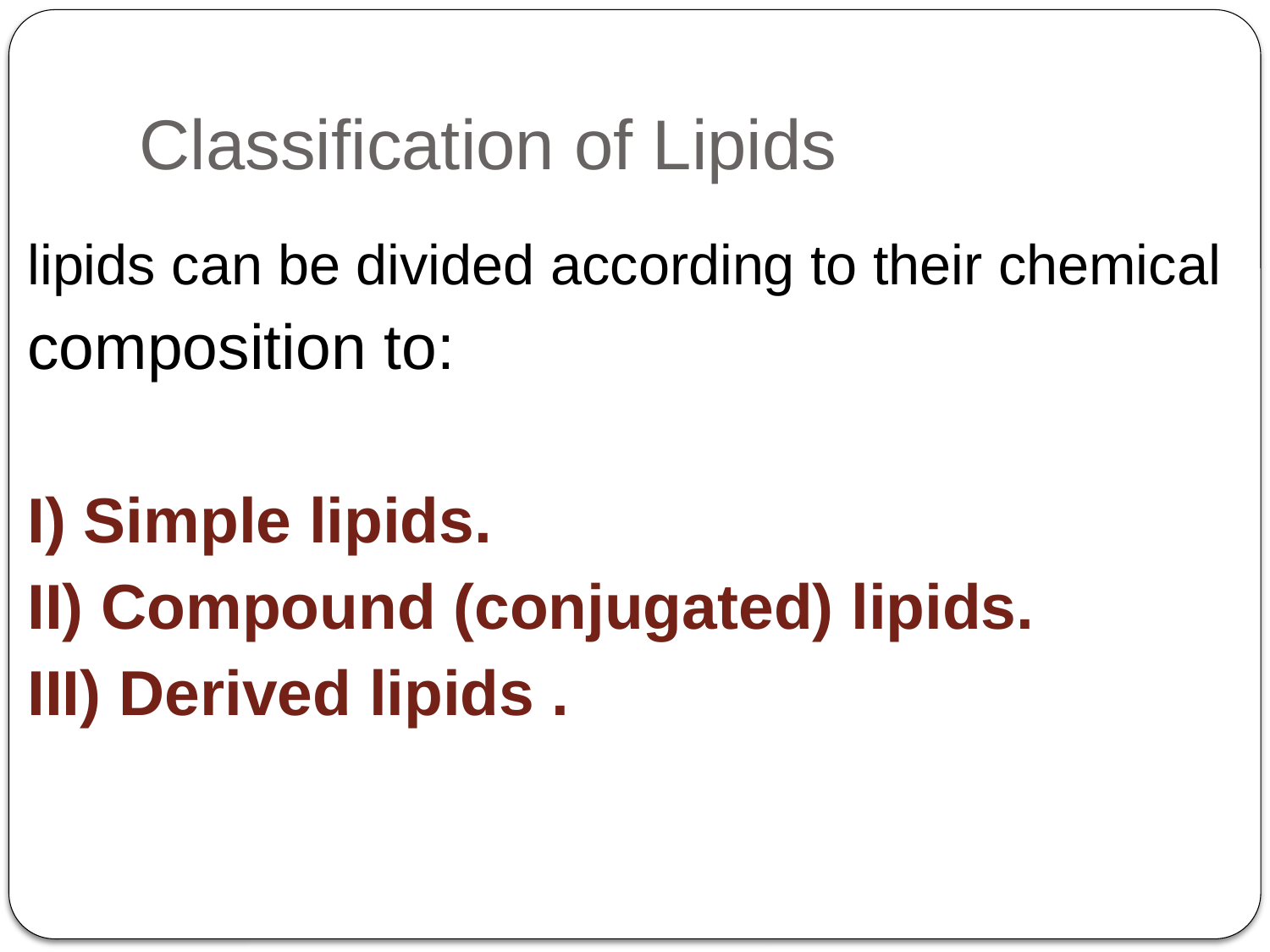

# Classification of Lipids
lipids can be divided according to their chemical
composition to:

I) Simple lipids.
II) Compound (conjugated) lipids.
III) Derived lipids .